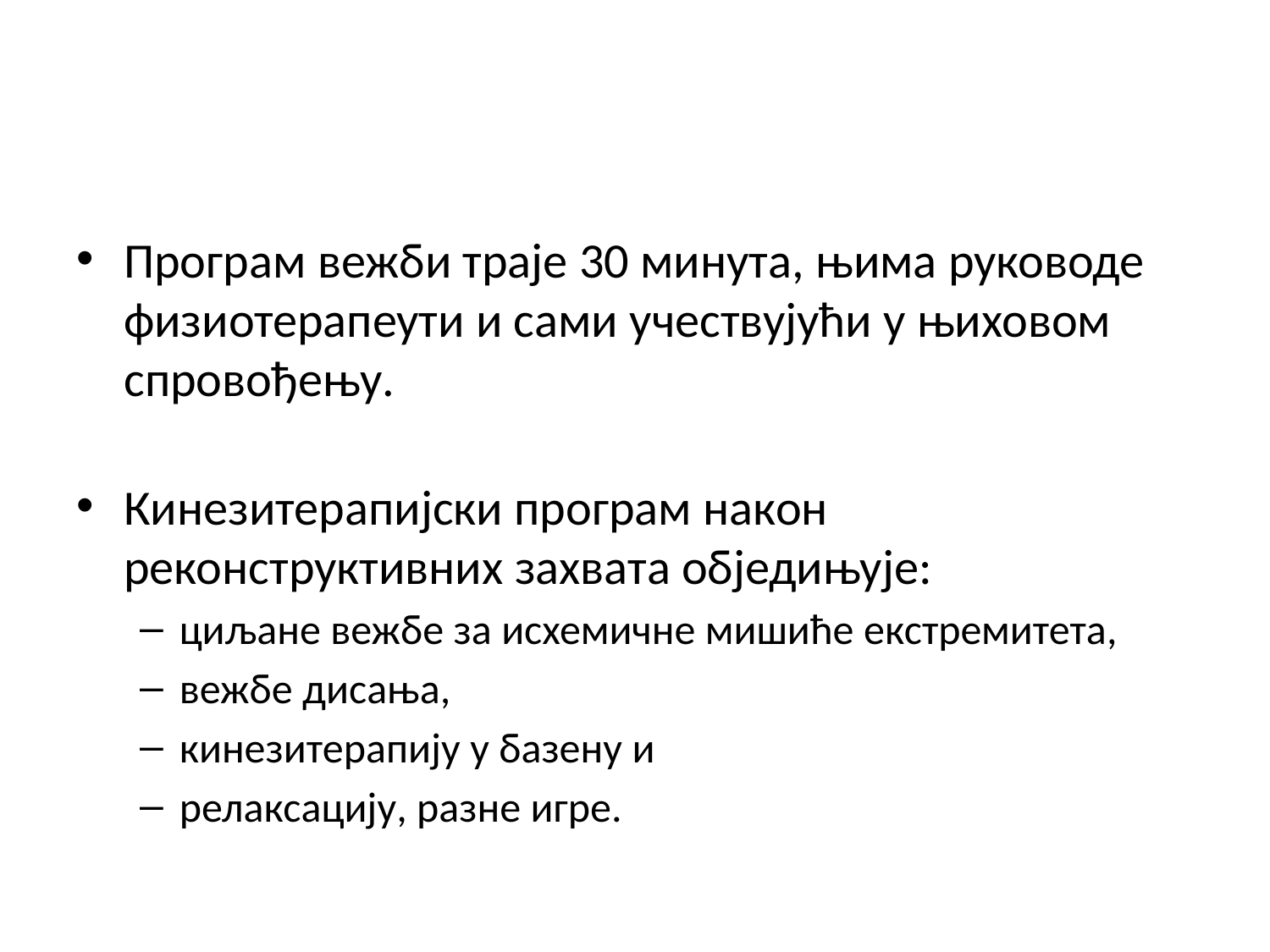

#
Програм вежби траје 30 минута, њима руководе физиотерапеути и сами учествујући у њиховом спровођењу.
Кинезитерапијски програм након реконструктивних захвата обједињује:
циљане вежбе за исхемичне мишиће екстремитета,
вежбе дисања,
кинезитерапију у базену и
релаксацију, разне игре.